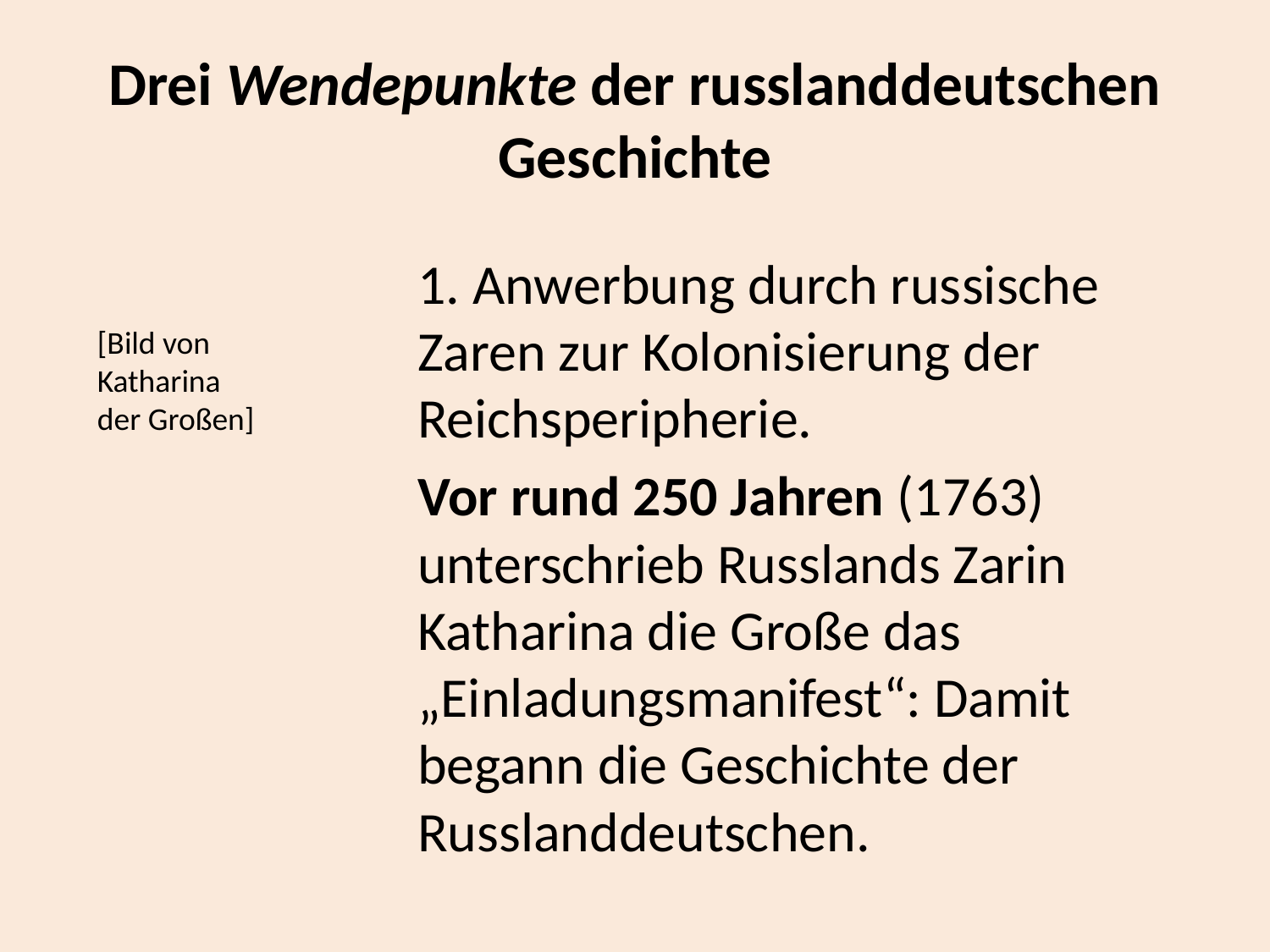

# Drei Wendepunkte der russlanddeutschen Geschichte
1. Anwerbung durch rus­sische Zaren zur Kolonisierung der Reichsperipherie.
Vor rund 250 Jahren (1763) unterschrieb Russlands Zarin Katharina die Große das „Einladungsmanifest“: Damit begann die Geschichte der Russlanddeutschen.

[Bild von Katharina der Großen]